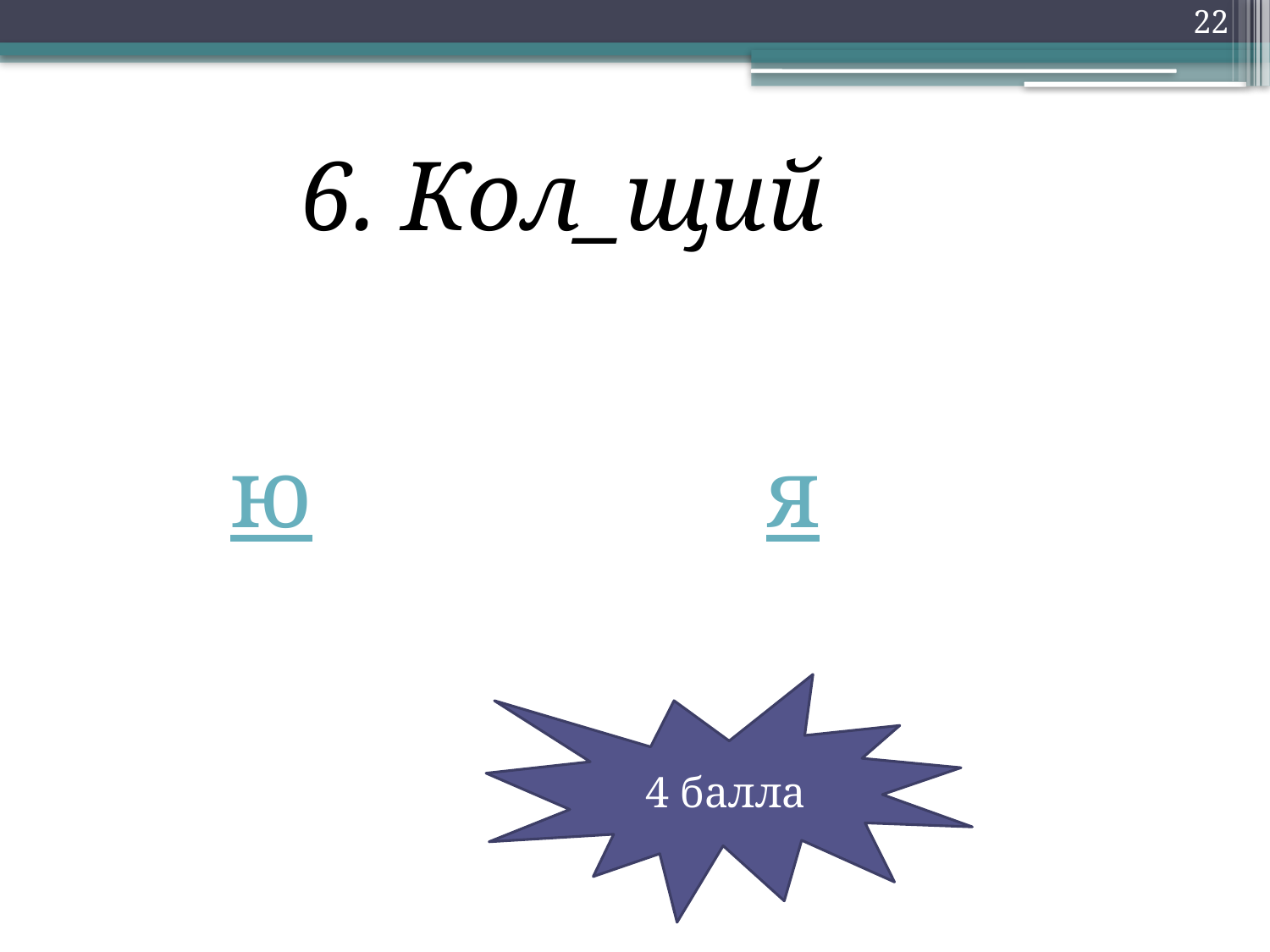

22
6. Кол_щий
ю
я
4 балла